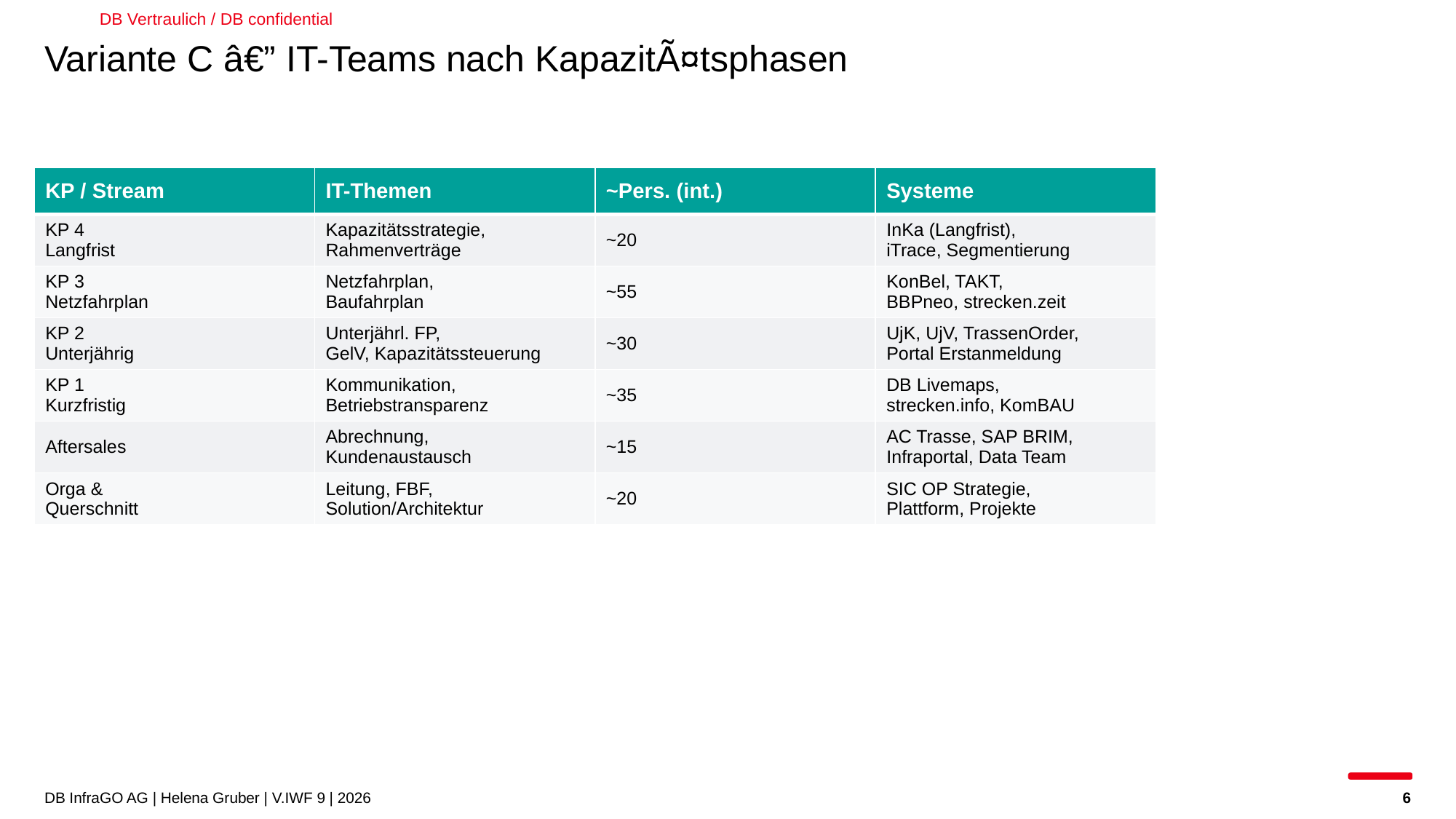

DB Vertraulich / DB confidential
# Variante C â€” IT-Teams nach KapazitÃ¤tsphasen
| KP / Stream | IT-Themen | ~Pers. (int.) | Systeme |
| --- | --- | --- | --- |
| KP 4 Langfrist | Kapazitätsstrategie, Rahmenverträge | ~20 | InKa (Langfrist), iTrace, Segmentierung |
| KP 3 Netzfahrplan | Netzfahrplan, Baufahrplan | ~55 | KonBel, TAKT, BBPneo, strecken.zeit |
| KP 2 Unterjährig | Unterjährl. FP, GelV, Kapazitätssteuerung | ~30 | UjK, UjV, TrassenOrder, Portal Erstanmeldung |
| KP 1 Kurzfristig | Kommunikation, Betriebstransparenz | ~35 | DB Livemaps, strecken.info, KomBAU |
| Aftersales | Abrechnung, Kundenaustausch | ~15 | AC Trasse, SAP BRIM, Infraportal, Data Team |
| Orga & Querschnitt | Leitung, FBF, Solution/Architektur | ~20 | SIC OP Strategie, Plattform, Projekte |
DB InfraGO AG | Helena Gruber | V.IWF 9 | 2026
6